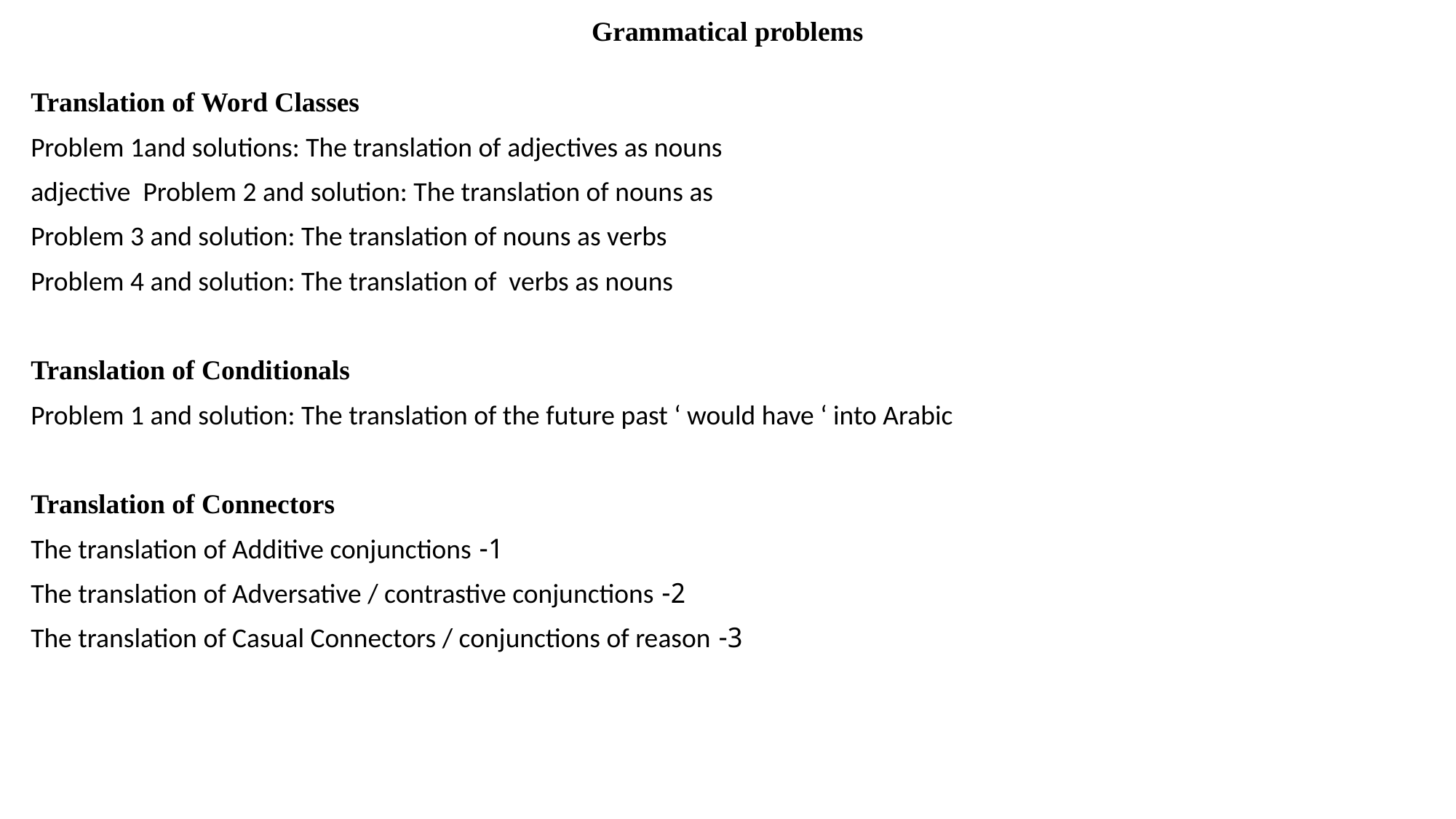

# Grammatical problems
Translation of Word Classes
Problem 1and solutions: The translation of adjectives as nouns
adjective  Problem 2 and solution: The translation of nouns as
 Problem 3 and solution: The translation of nouns as verbs
 Problem 4 and solution: The translation of  verbs as nouns

Translation of Conditionals
Problem 1 and solution: The translation of the future past ‘ would have ‘ into Arabic

Translation of Connectors
  1- The translation of Additive conjunctions
  2- The translation of Adversative / contrastive conjunctions
  3- The translation of Casual Connectors / conjunctions of reason